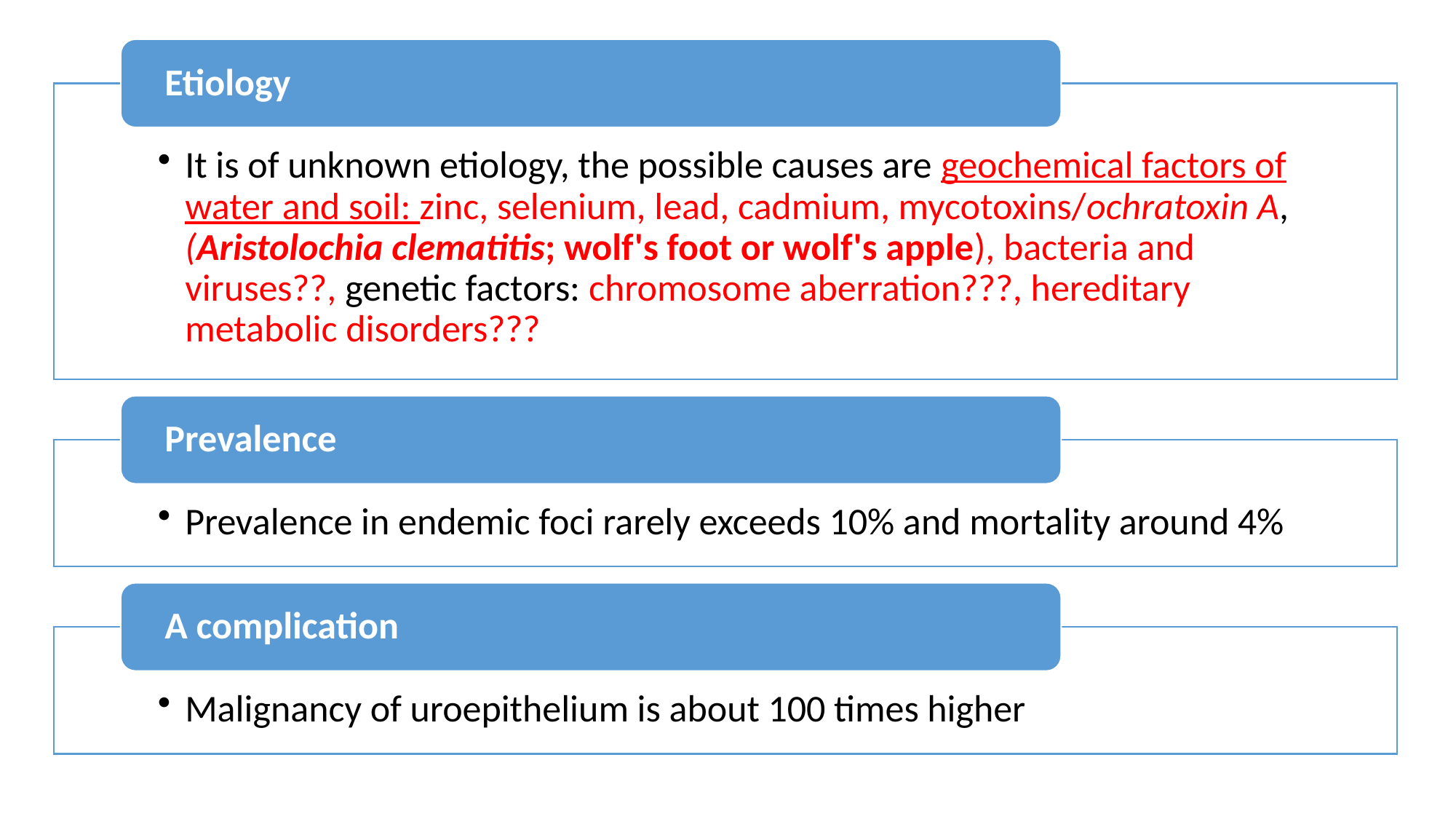

It is of unknown etiology, the possible causes are geochemical factors of water and soil: zinc, selenium, lead, cadmium, mycotoxins/ochratoxin A, (Aristolochia clematitis; wolf's foot or wolf's apple), bacteria and viruses??, genetic factors: chromosome aberration???, hereditary metabolic disorders???
Etiology
Prevalence in endemic foci rarely exceeds 10% and mortality around 4%
Prevalence
Malignancy of uroepithelium is about 100 times higher
A complication